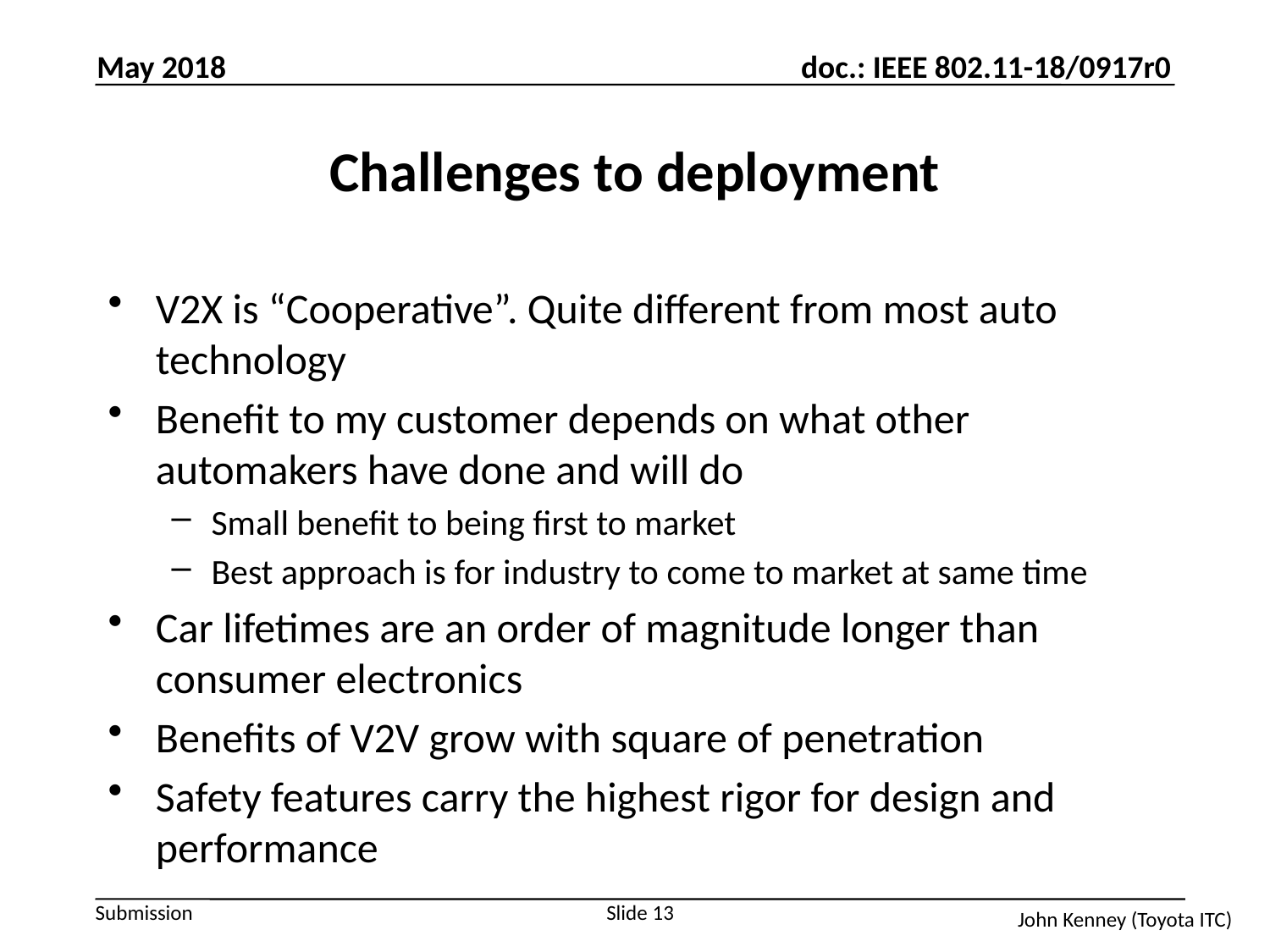

May 2018
# Challenges to deployment
V2X is “Cooperative”. Quite different from most auto technology
Benefit to my customer depends on what other automakers have done and will do
Small benefit to being first to market
Best approach is for industry to come to market at same time
Car lifetimes are an order of magnitude longer than consumer electronics
Benefits of V2V grow with square of penetration
Safety features carry the highest rigor for design and performance
Slide 13
John Kenney (Toyota ITC)